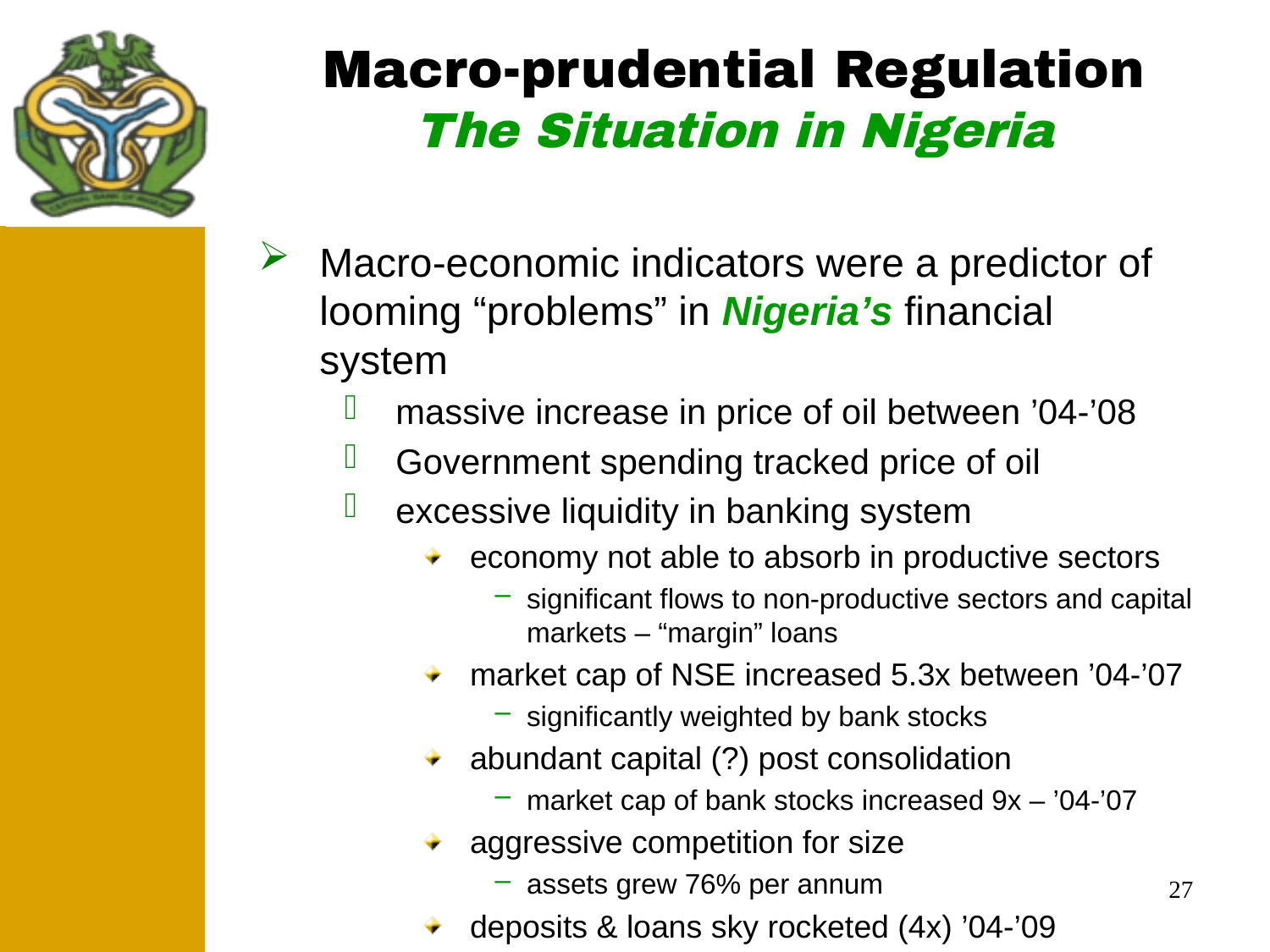

Macro-prudential Regulation
The Situation in Nigeria
#
 After
Macro-economic indicators were a predictor of looming “problems” in Nigeria’s financial system
massive increase in price of oil between ’04-’08
Government spending tracked price of oil
excessive liquidity in banking system
economy not able to absorb in productive sectors
significant flows to non-productive sectors and capital markets – “margin” loans
market cap of NSE increased 5.3x between ’04-’07
significantly weighted by bank stocks
abundant capital (?) post consolidation
market cap of bank stocks increased 9x – ’04-’07
aggressive competition for size
assets grew 76% per annum
deposits & loans sky rocketed (4x) ’04-’09

27